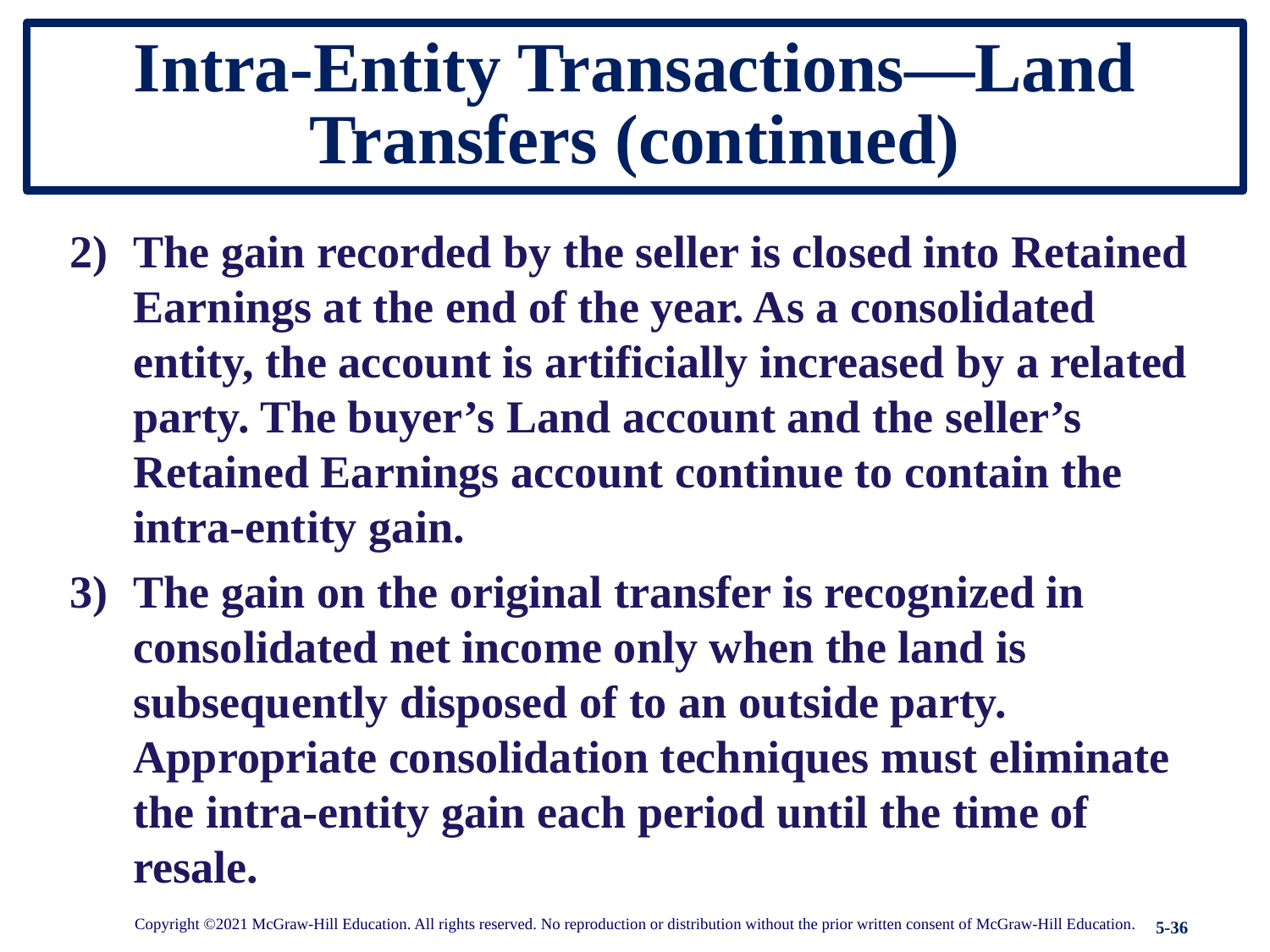

# Intra-Entity Transactions—Land Transfers (continued)
The gain recorded by the seller is closed into Retained Earnings at the end of the year. As a consolidated entity, the account is artificially increased by a related party. The buyer’s Land account and the seller’s Retained Earnings account continue to contain the intra-entity gain.
The gain on the original transfer is recognized in consolidated net income only when the land is subsequently disposed of to an outside party. Appropriate consolidation techniques must eliminate the intra-entity gain each period until the time of resale.
Copyright ©2021 McGraw-Hill Education. All rights reserved. No reproduction or distribution without the prior written consent of McGraw-Hill Education.
5-36